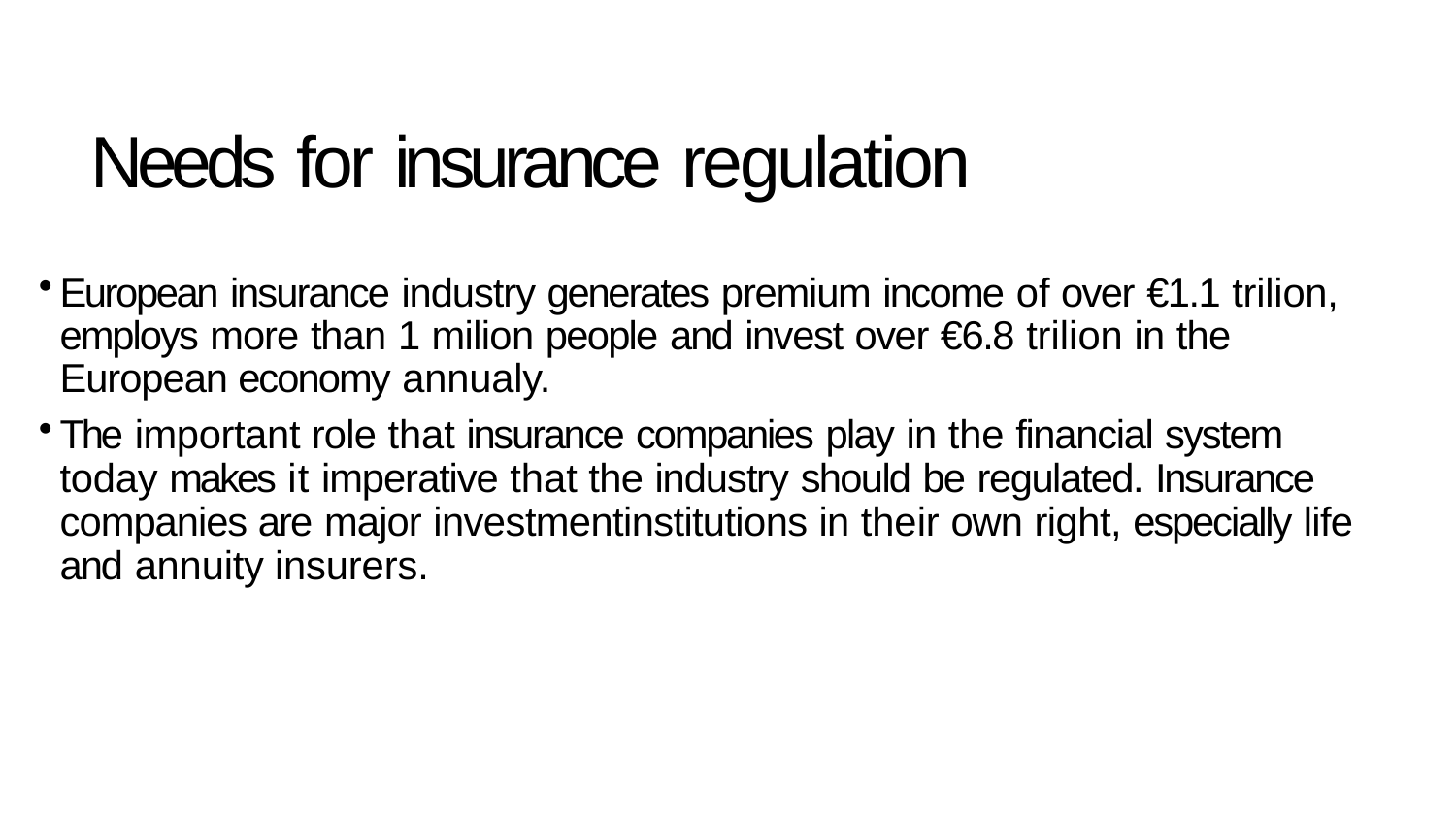

# Needs for insurance regulation
European insurance industry generates premium income of over €1.1 trilion, employs more than 1 milion people and invest over €6.8 trilion in the European economy annualy.
The important role that insurance companies play in the financial system today makes it imperative that the industry should be regulated. Insurance companies are major investmentinstitutions in their own right, especially life and annuity insurers.